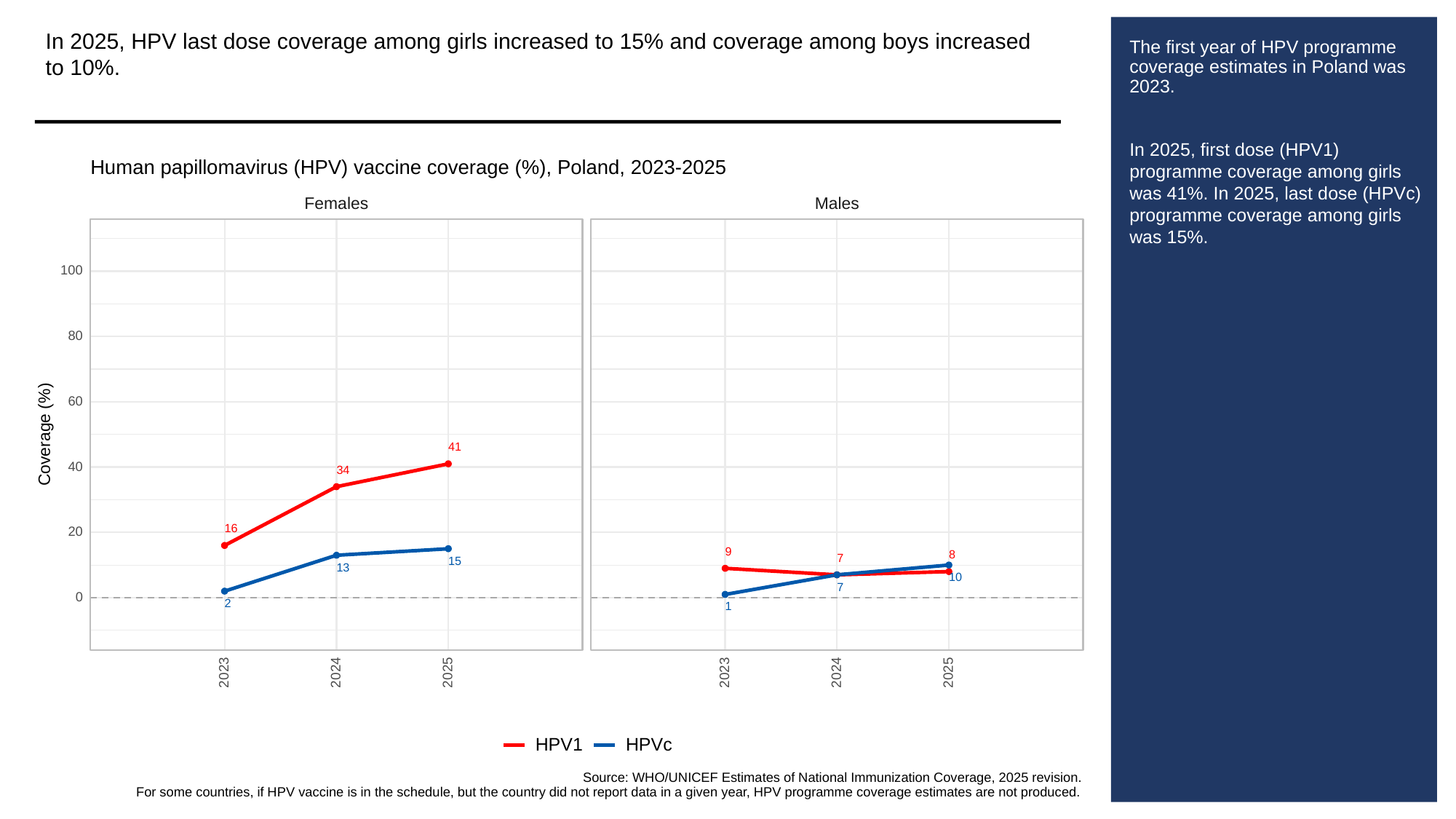

In 2025, HPV last dose coverage among girls increased to 15% and coverage among boys increased to 10%.
# The first year of HPV programme coverage estimates in Poland was 2023.

In 2025, first dose (HPV1) programme coverage among girls was 41%. In 2025, last dose (HPVc) programme coverage among girls was 15%.

Human papillomavirus (HPV) vaccine coverage (%), Poland, 2023-2025
Females
Males

100

80

60

Coverage (%)

41

40

34

16
20

9

8

7
15

13

10
7

0

2
1

2023
2023
2024
2025
2024
2025
HPVc
HPV1

Source: WHO/UNICEF Estimates of National Immunization Coverage, 2025 revision.
For some countries, if HPV vaccine is in the schedule, but the country did not report data in a given year, HPV programme coverage estimates are not produced.